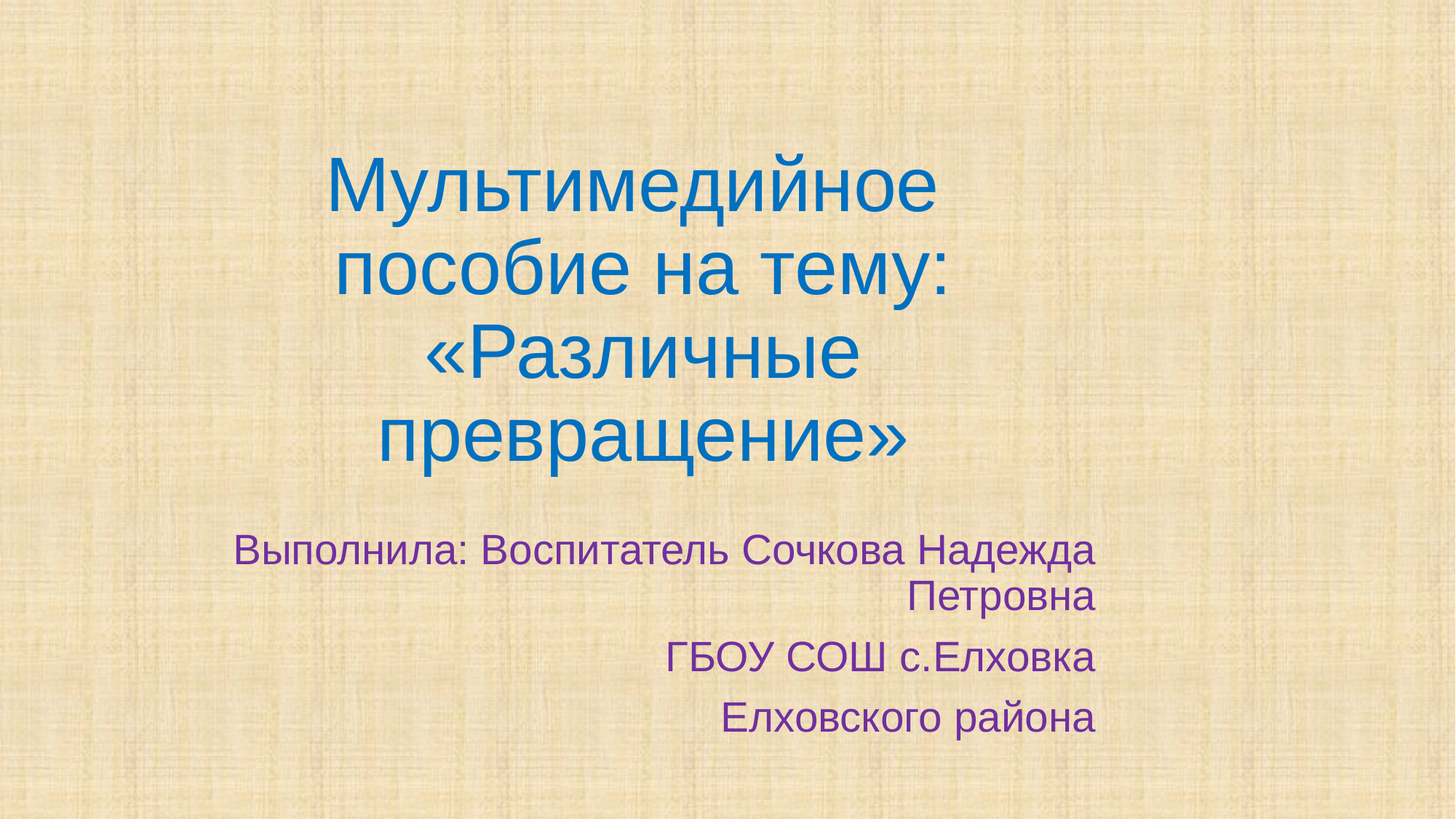

# Мультимедийное  пособие на тему: «Различные превращение»
Выполнила: Воспитатель Сочкова Надежда Петровна
ГБОУ СОШ с.Елховка
Елховского района